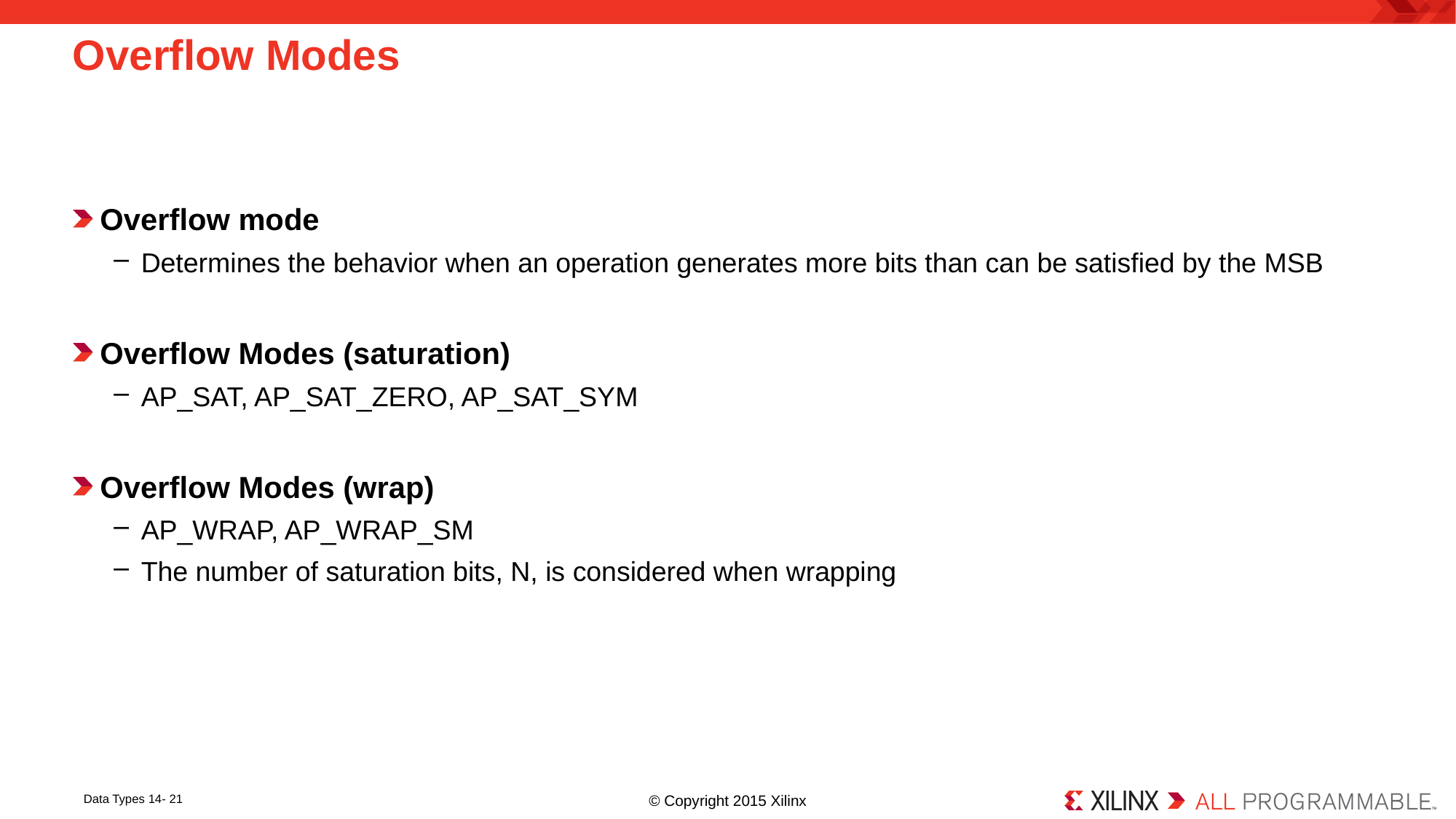

# Overflow Modes
Overflow mode
Determines the behavior when an operation generates more bits than can be satisfied by the MSB

Overflow Modes (saturation)
AP_SAT, AP_SAT_ZERO, AP_SAT_SYM

Overflow Modes (wrap)
AP_WRAP, AP_WRAP_SM
The number of saturation bits, N, is considered when wrapping

14- 21
Data Types 14- 21
© Copyright 2015 Xilinx